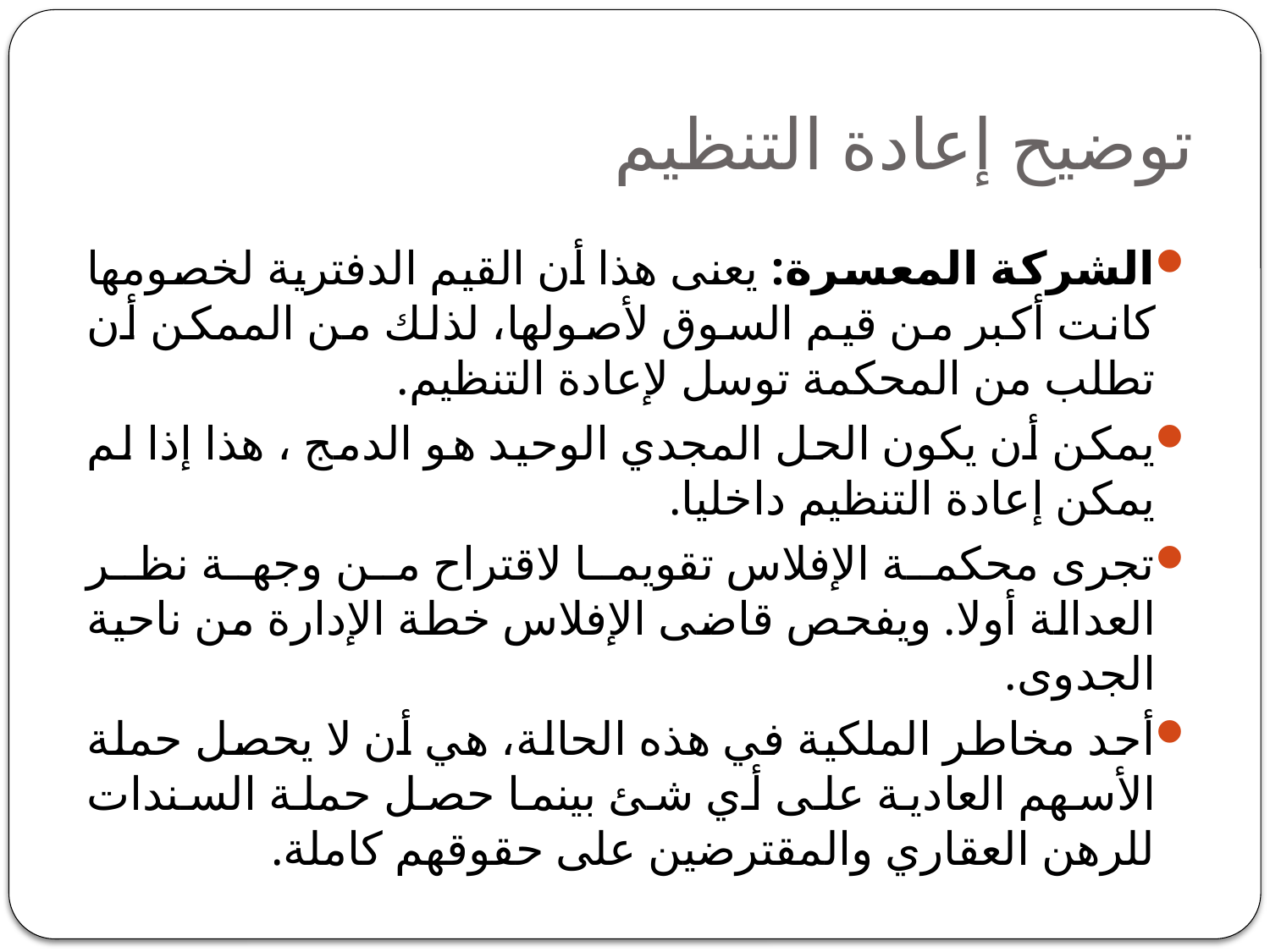

# توضيح إعادة التنظيم
الشركة المعسرة: يعنى هذا أن القيم الدفترية لخصومها كانت أكبر من قيم السوق لأصولها، لذلك من الممكن أن تطلب من المحكمة توسل لإعادة التنظيم.
يمكن أن يكون الحل المجدي الوحيد هو الدمج ، هذا إذا لم يمكن إعادة التنظيم داخليا.
تجرى محكمة الإفلاس تقويما لاقتراح من وجهة نظر العدالة أولا. ويفحص قاضى الإفلاس خطة الإدارة من ناحية الجدوى.
أحد مخاطر الملكية في هذه الحالة، هي أن لا يحصل حملة الأسهم العادية على أي شئ بينما حصل حملة السندات للرهن العقاري والمقترضين على حقوقهم كاملة.